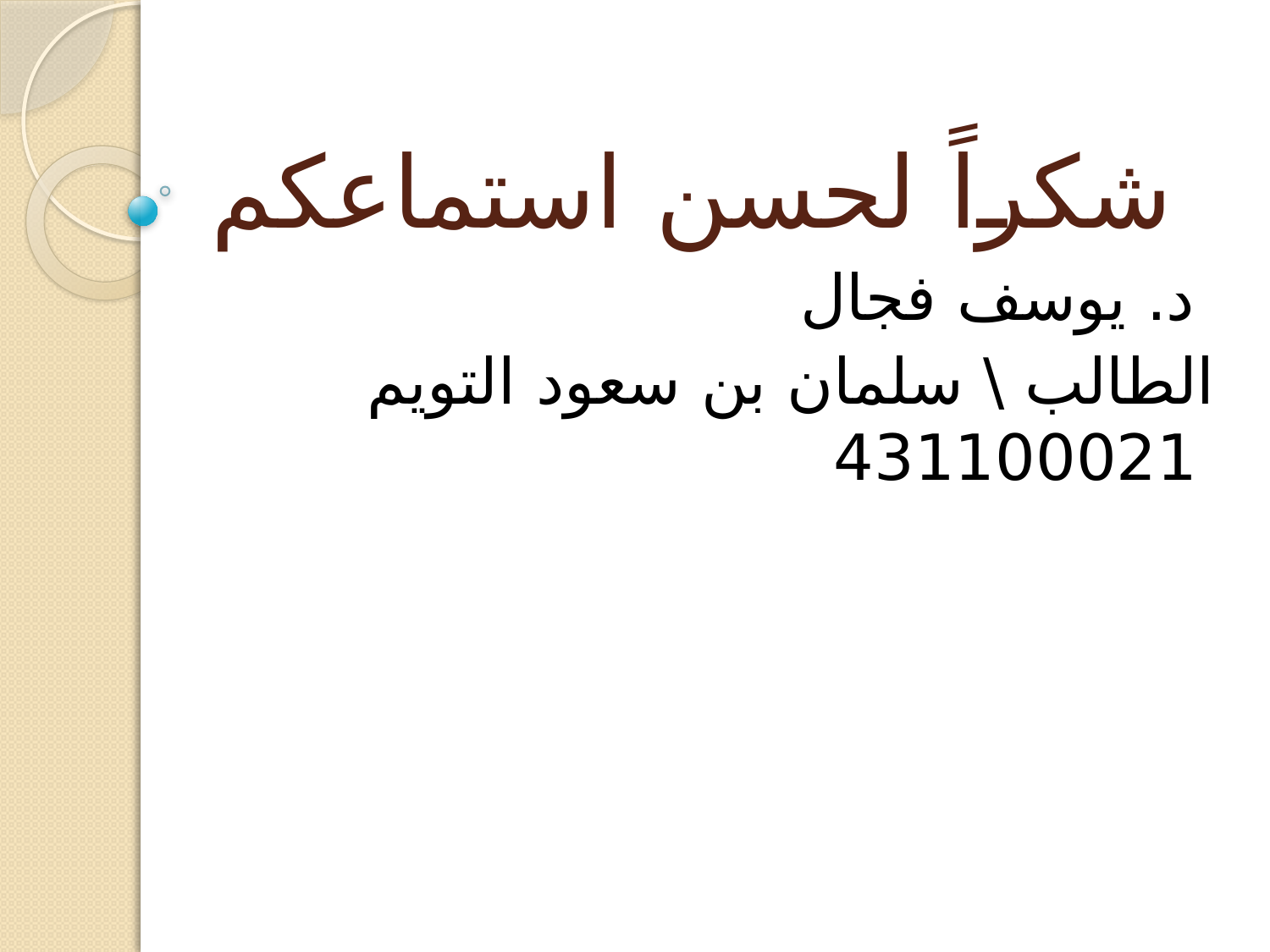

# شكراً لحسن استماعكم
د. يوسف فجال
الطالب \ سلمان بن سعود التويم  431100021